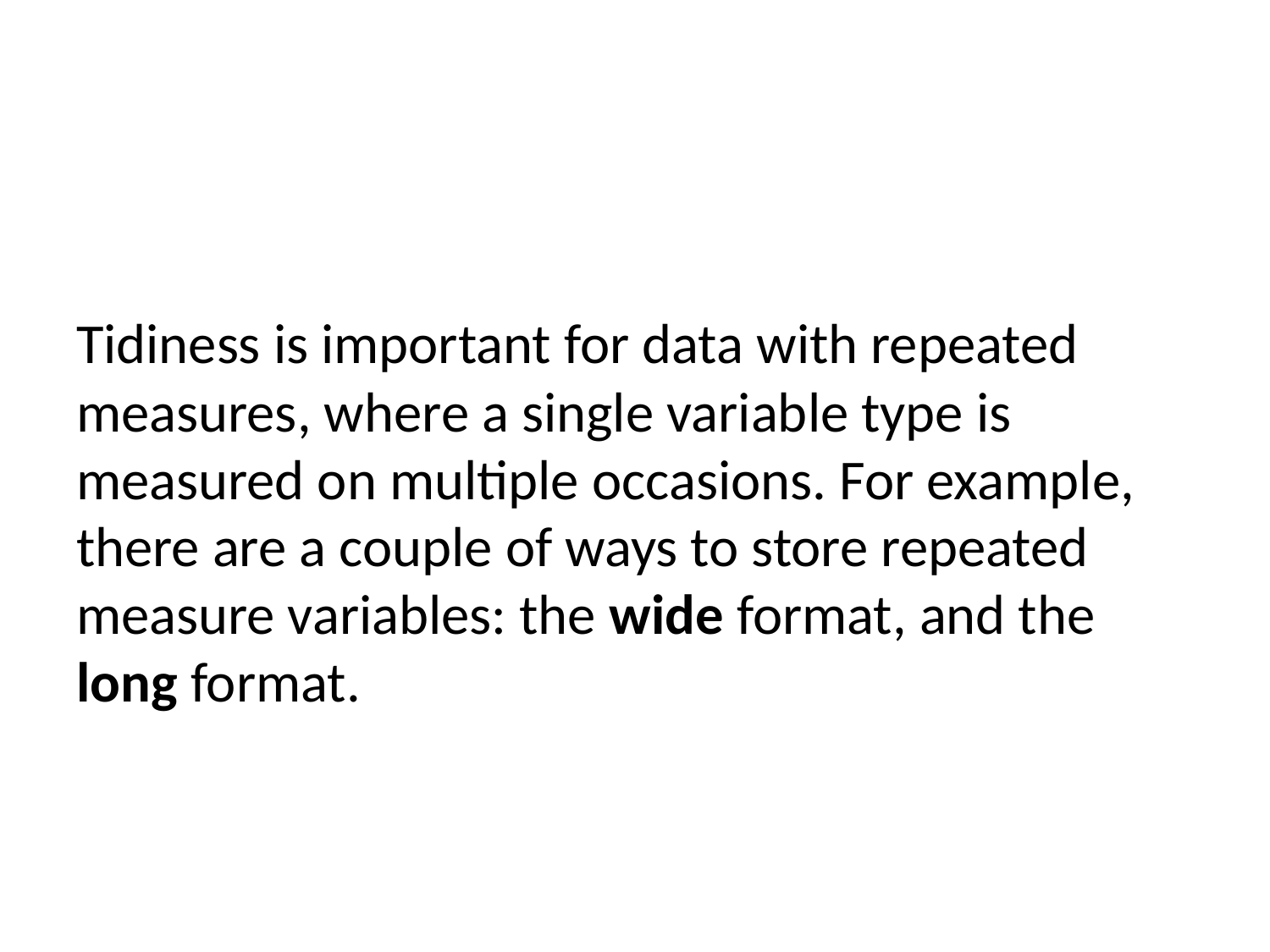

Tidiness is important for data with repeated measures, where a single variable type is measured on multiple occasions. For example, there are a couple of ways to store repeated measure variables: the wide format, and the long format.